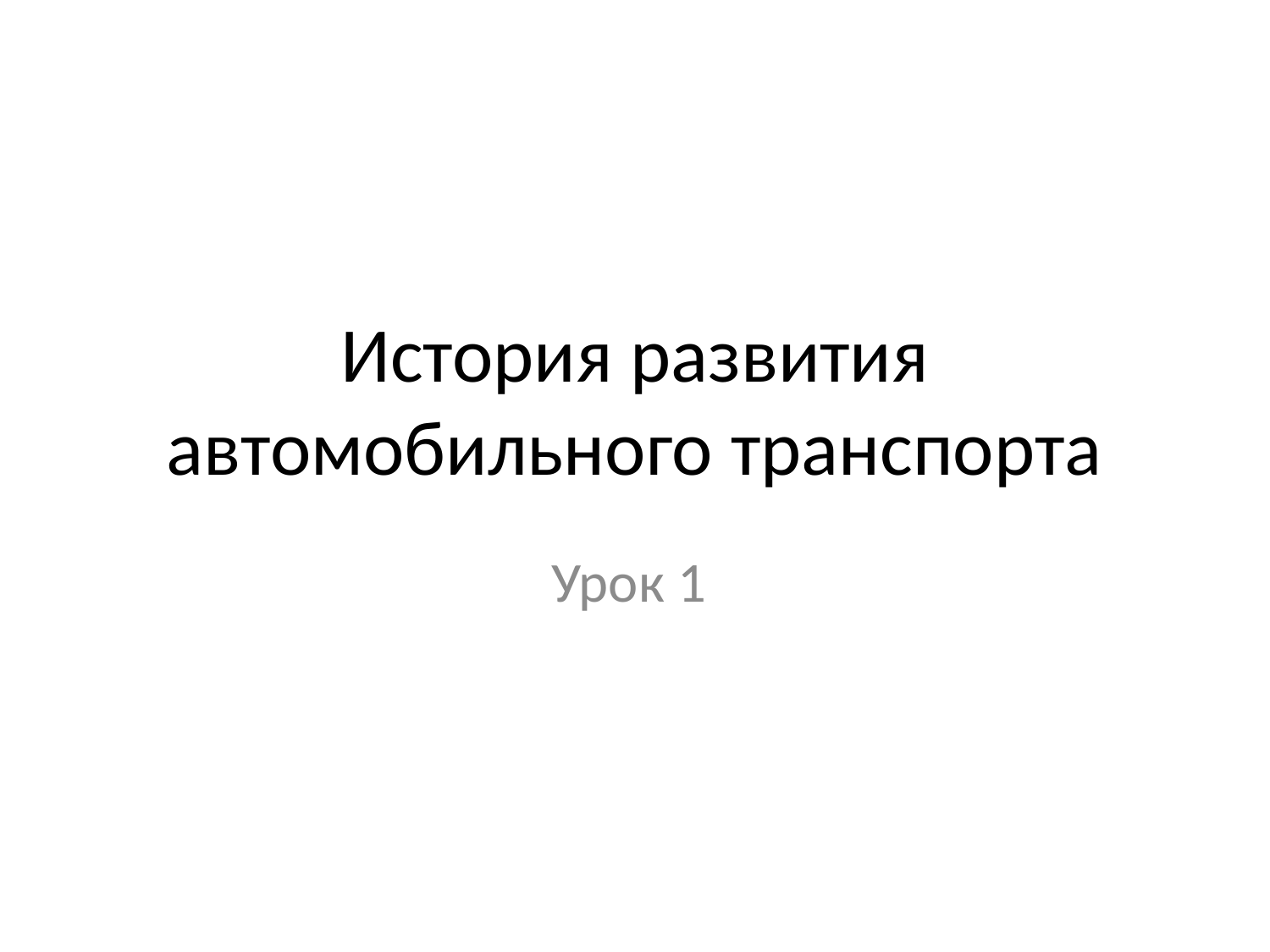

# История развития автомобильного транспорта
Урок 1